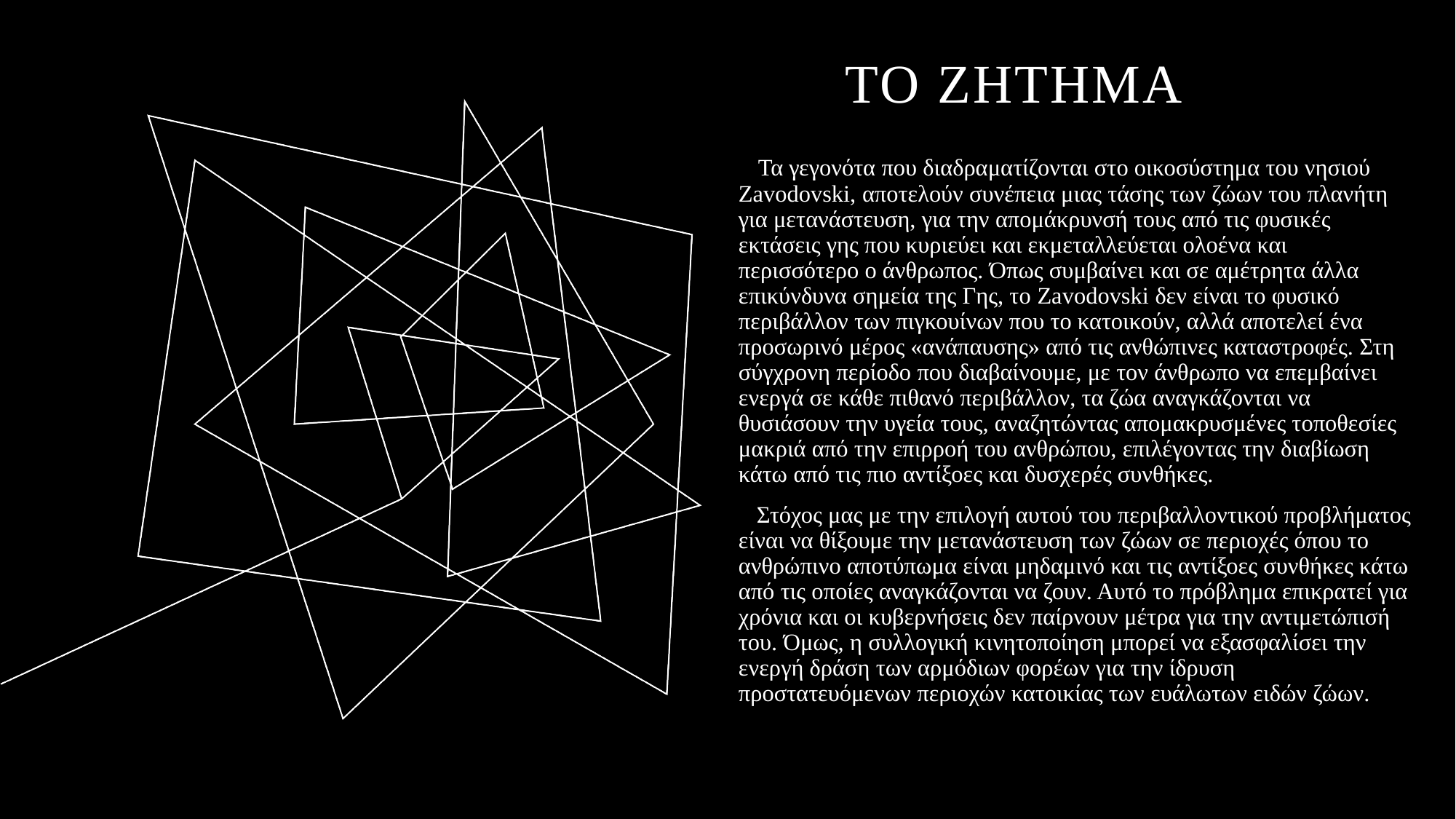

# ΤΟ ΖΗΤΗΜΑ
   Τα γεγονότα που διαδραματίζονται στο οικοσύστημα του νησιού Zavodovski, αποτελούν συνέπεια μιας τάσης των ζώων του πλανήτη για μετανάστευση, για την απομάκρυνσή τους από τις φυσικές εκτάσεις γης που κυριεύει και εκμεταλλεύεται ολοένα και περισσότερο ο άνθρωπος. Όπως συμβαίνει και σε αμέτρητα άλλα επικύνδυνα σημεία της Γης, το Zavodovski δεν είναι το φυσικό περιβάλλον των πιγκουίνων που το κατοικούν, αλλά αποτελεί ένα προσωρινό μέρος «ανάπαυσης» από τις ανθώπινες καταστροφές. Στη σύγχρονη περίοδο που διαβαίνουμε, με τον άνθρωπο να επεμβαίνει ενεργά σε κάθε πιθανό περιβάλλον, τα ζώα αναγκάζονται να θυσιάσουν την υγεία τους, αναζητώντας απομακρυσμένες τοποθεσίες μακριά από την επιρροή του ανθρώπου, επιλέγοντας την διαβίωση κάτω από τις πιο αντίξοες και δυσχερές συνθήκες.
   Στόχος μας με την επιλογή αυτού του περιβαλλοντικού προβλήματος είναι να θίξουμε την μετανάστευση των ζώων σε περιοχές όπου το ανθρώπινο αποτύπωμα είναι μηδαμινό και τις αντίξοες συνθήκες κάτω από τις οποίες αναγκάζονται να ζουν. Αυτό το πρόβλημα επικρατεί για χρόνια και οι κυβερνήσεις δεν παίρνουν μέτρα για την αντιμετώπισή του. Όμως, η συλλογική κινητοποίηση μπορεί να εξασφαλίσει την ενεργή δράση των αρμόδιων φορέων για την ίδρυση προστατευόμενων περιοχών κατοικίας των ευάλωτων ειδών ζώων.